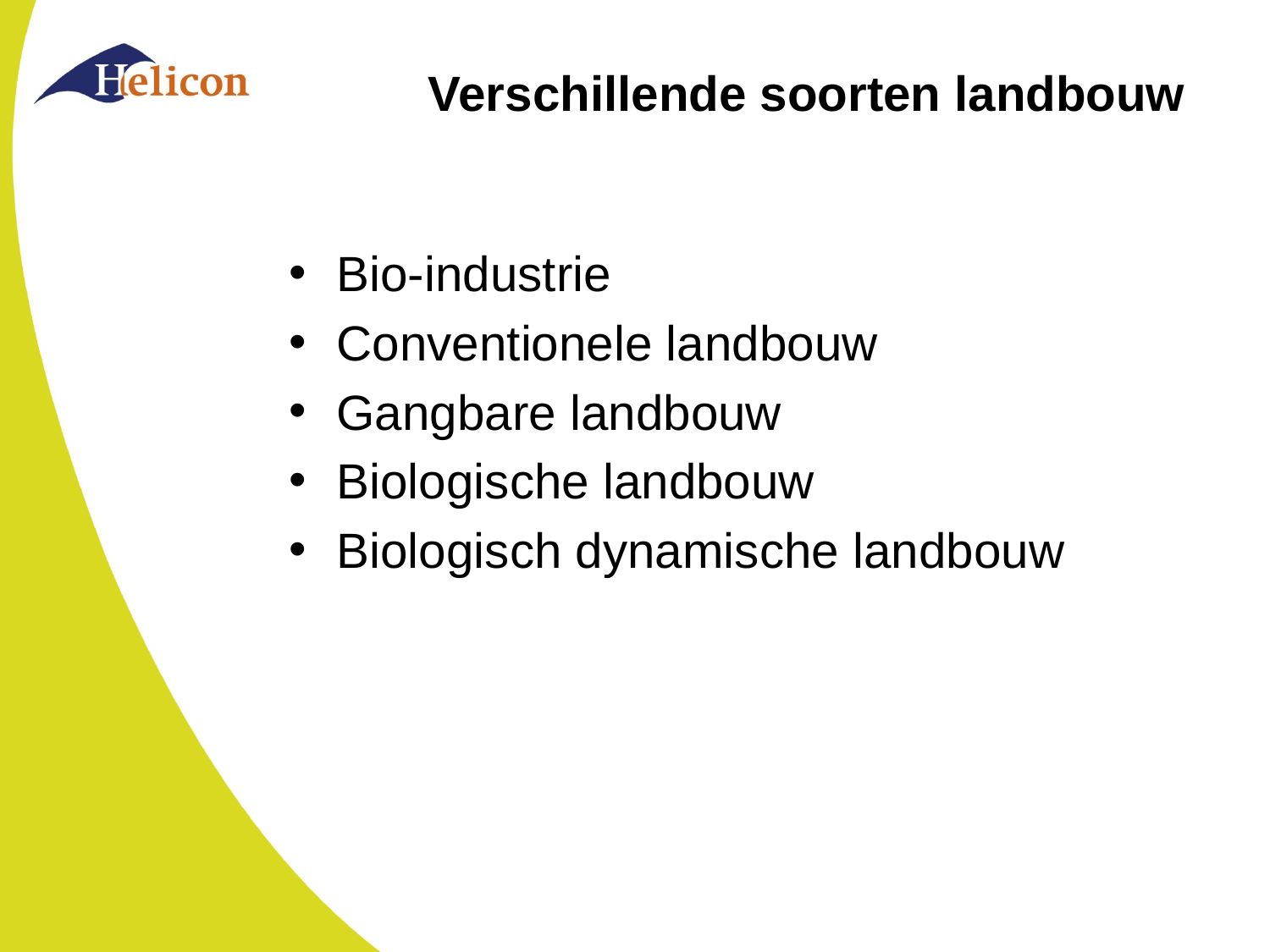

# Verschillende soorten landbouw
Bio-industrie
Conventionele landbouw
Gangbare landbouw
Biologische landbouw
Biologisch dynamische landbouw